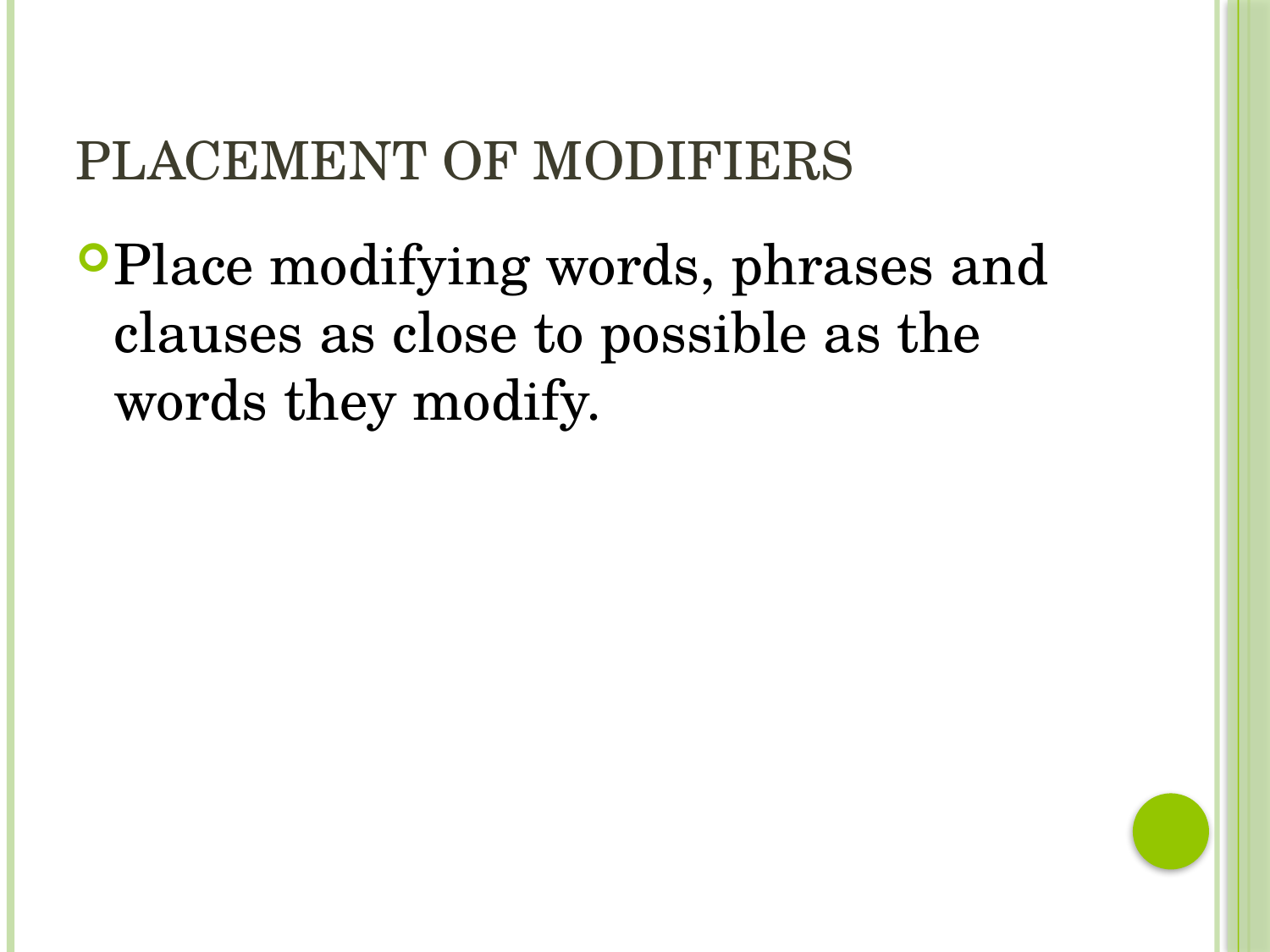

# Placement of Modifiers
Place modifying words, phrases and clauses as close to possible as the words they modify.